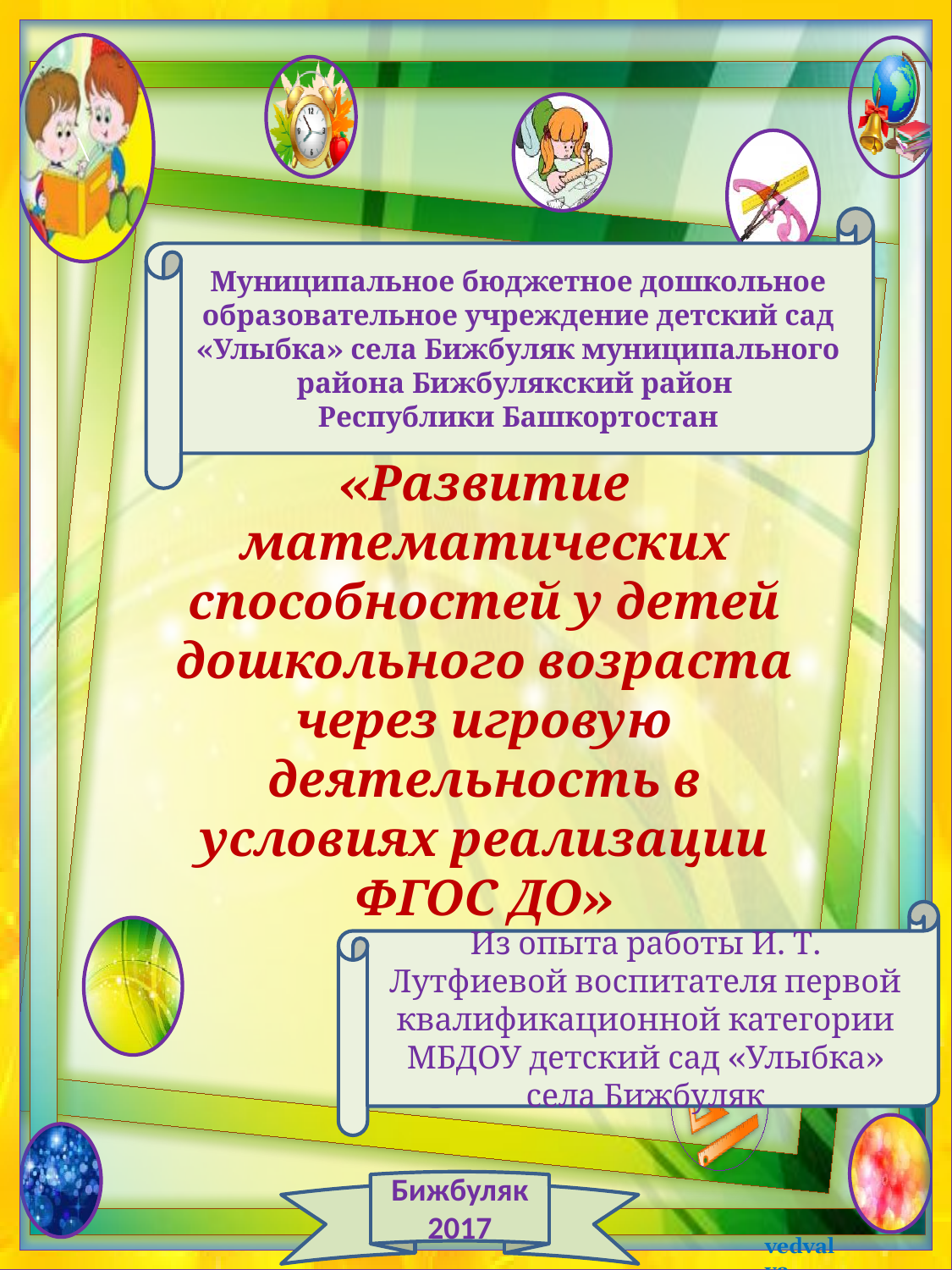

Муниципальное бюджетное дошкольное образовательное учреждение детский сад «Улыбка» села Бижбуляк муниципального района Бижбулякский район
Республики Башкортостан

# «Развитие математических способностей у детей дошкольного возраста через игровую деятельность в условиях реализации ФГОС ДО»

Из опыта работы И. Т. Лутфиевой воспитателя первой квалификационной категории МБДОУ детский сад «Улыбка» села Бижбуляк

Бижбуляк 2017